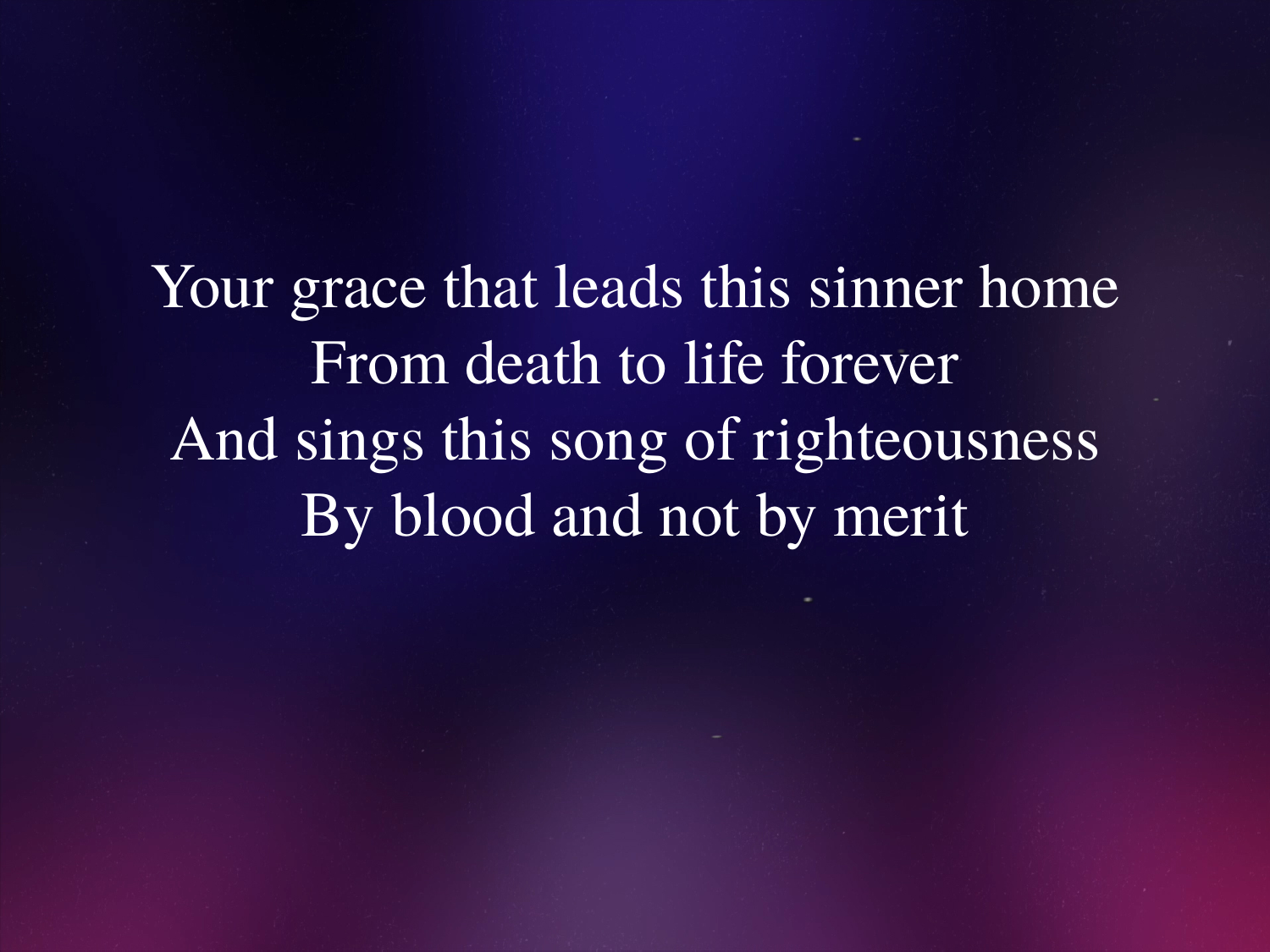

# Your grace that leads this sinner home From death to life forever And sings this song of righteousness By blood and not by merit